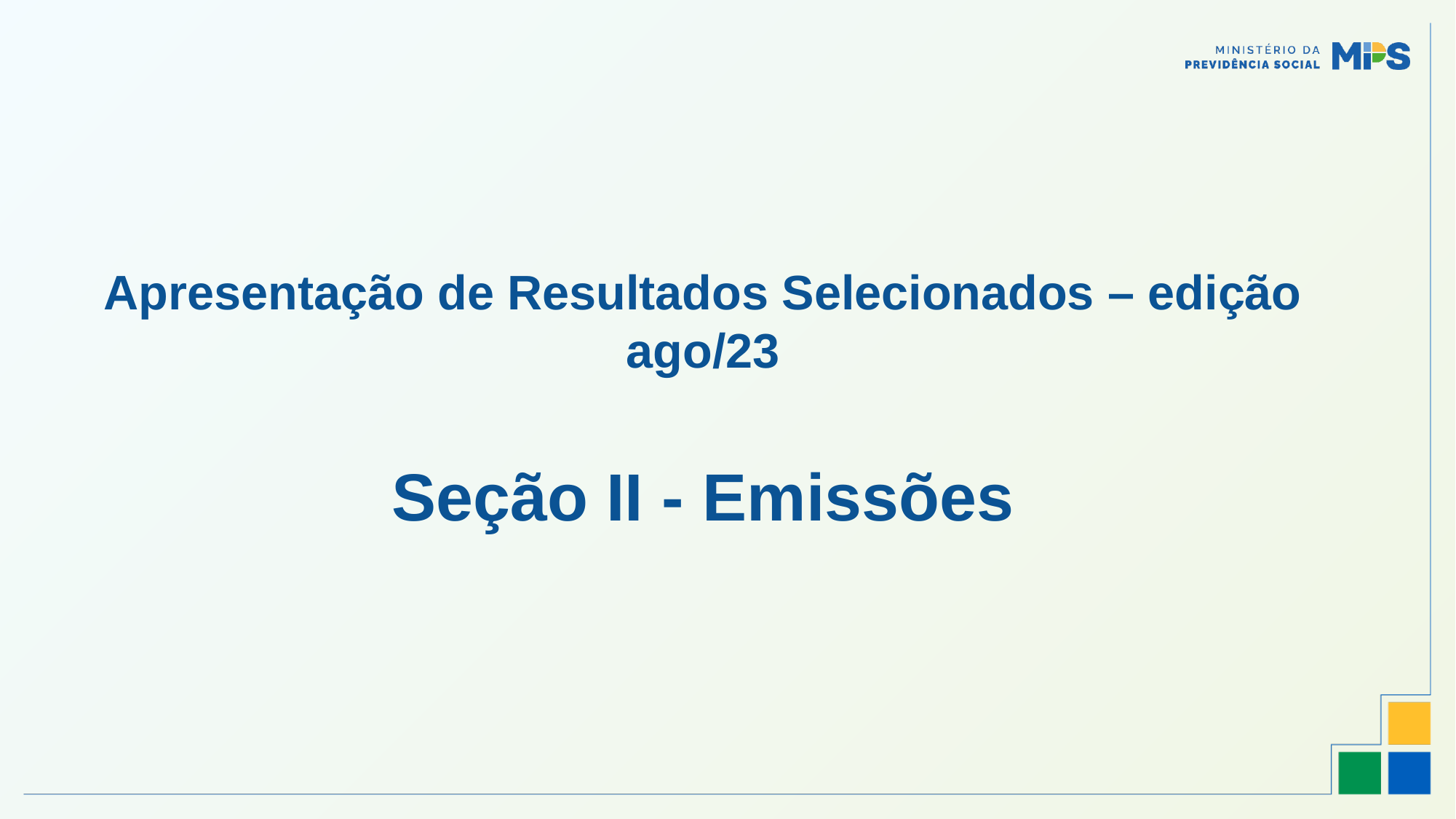

Apresentação de Resultados Selecionados – edição ago/23

Seção II - Emissões